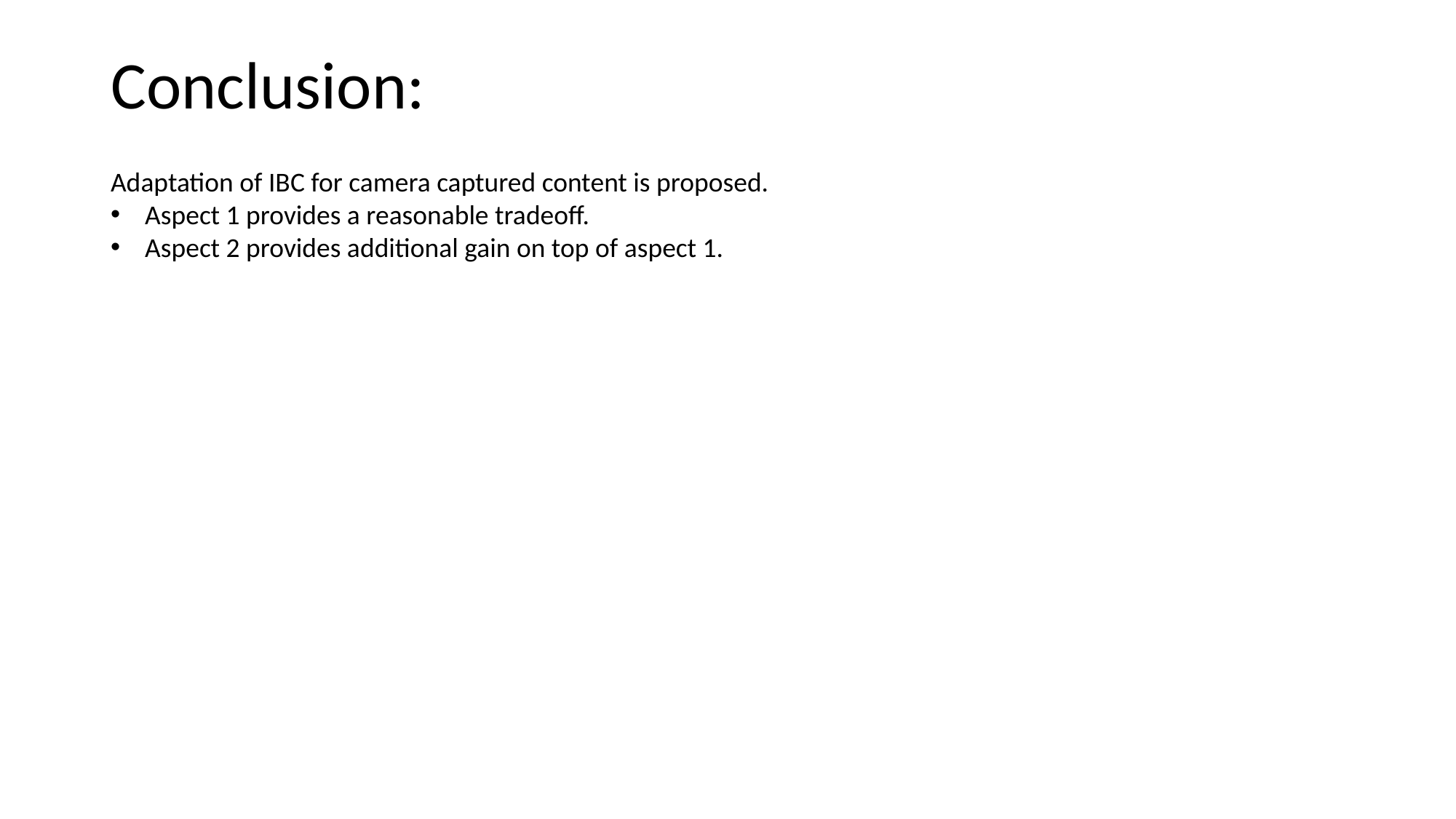

# Conclusion:
Adaptation of IBC for camera captured content is proposed.
Aspect 1 provides a reasonable tradeoff.
Aspect 2 provides additional gain on top of aspect 1.